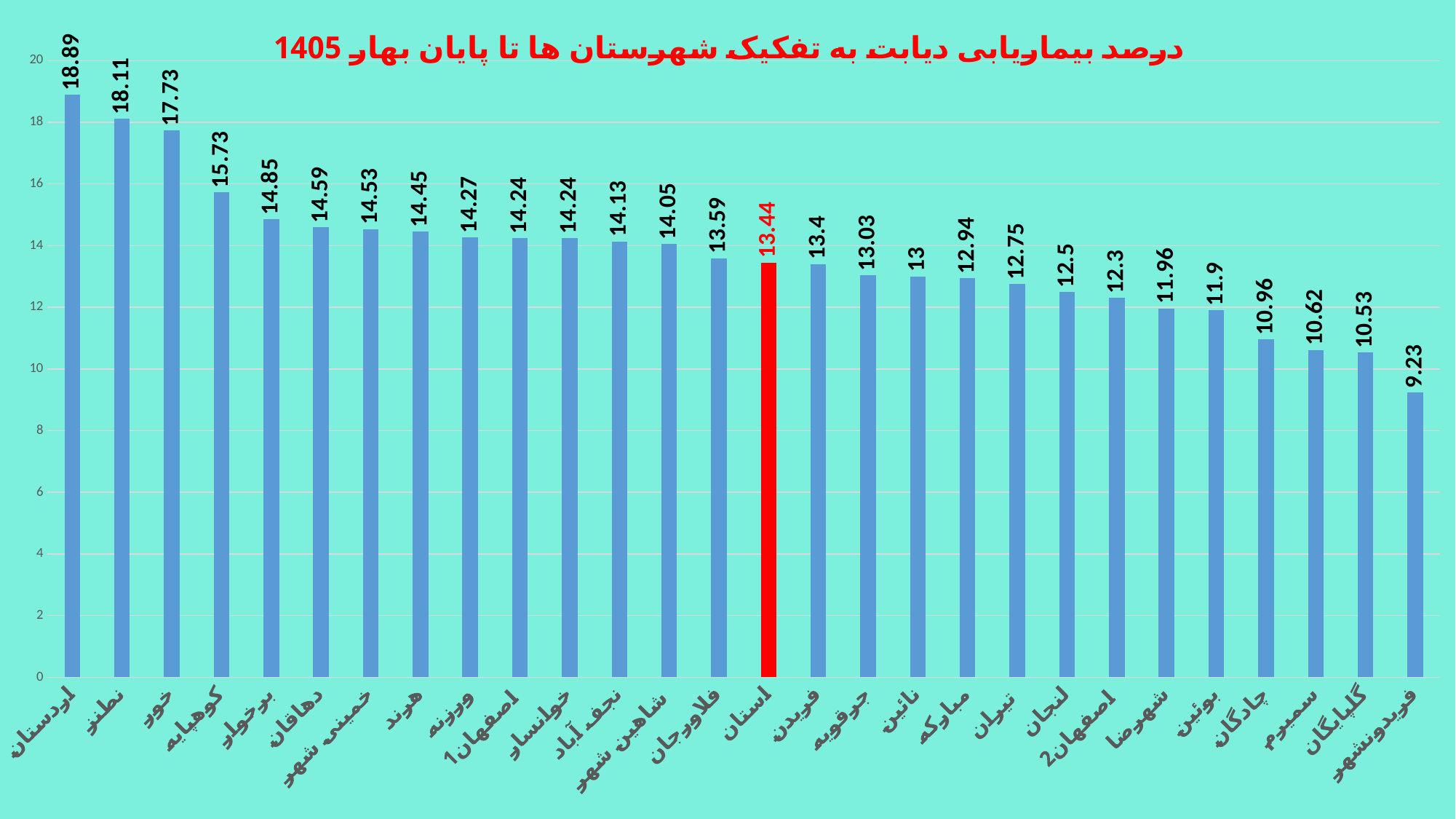

### Chart: درصد بیماریابی دیابت به تفکیک شهرستان ها تا پایان بهار 1405

| Category | درصد شیوع دیابت |
|---|---|
| اردستان | 18.89 |
| نطنز | 18.11 |
| خور | 17.73 |
| کوهپایه | 15.73 |
| برخوار | 14.85 |
| دهاقان | 14.59 |
| خمینی شهر | 14.53 |
| هرند | 14.45 |
| ورزنه | 14.27 |
| اصفهان 1 | 14.24 |
| خوانسار | 14.24 |
| نجف آباد | 14.13 |
| شاهین شهر  | 14.05 |
| فلاورجان | 13.59 |
| استان | 13.44 |
| فریدن | 13.4 |
| جرقویه | 13.03 |
| نائین | 13.0 |
| مبارکه | 12.94 |
| تیران  | 12.75 |
| لنجان | 12.5 |
| اصفهان 2 | 12.3 |
| شهرضا | 11.96 |
| بوئین | 11.9 |
| چادگان | 10.96 |
| سمیرم | 10.62 |
| گلپایگان | 10.53 |
| فریدونشهر | 9.23 |